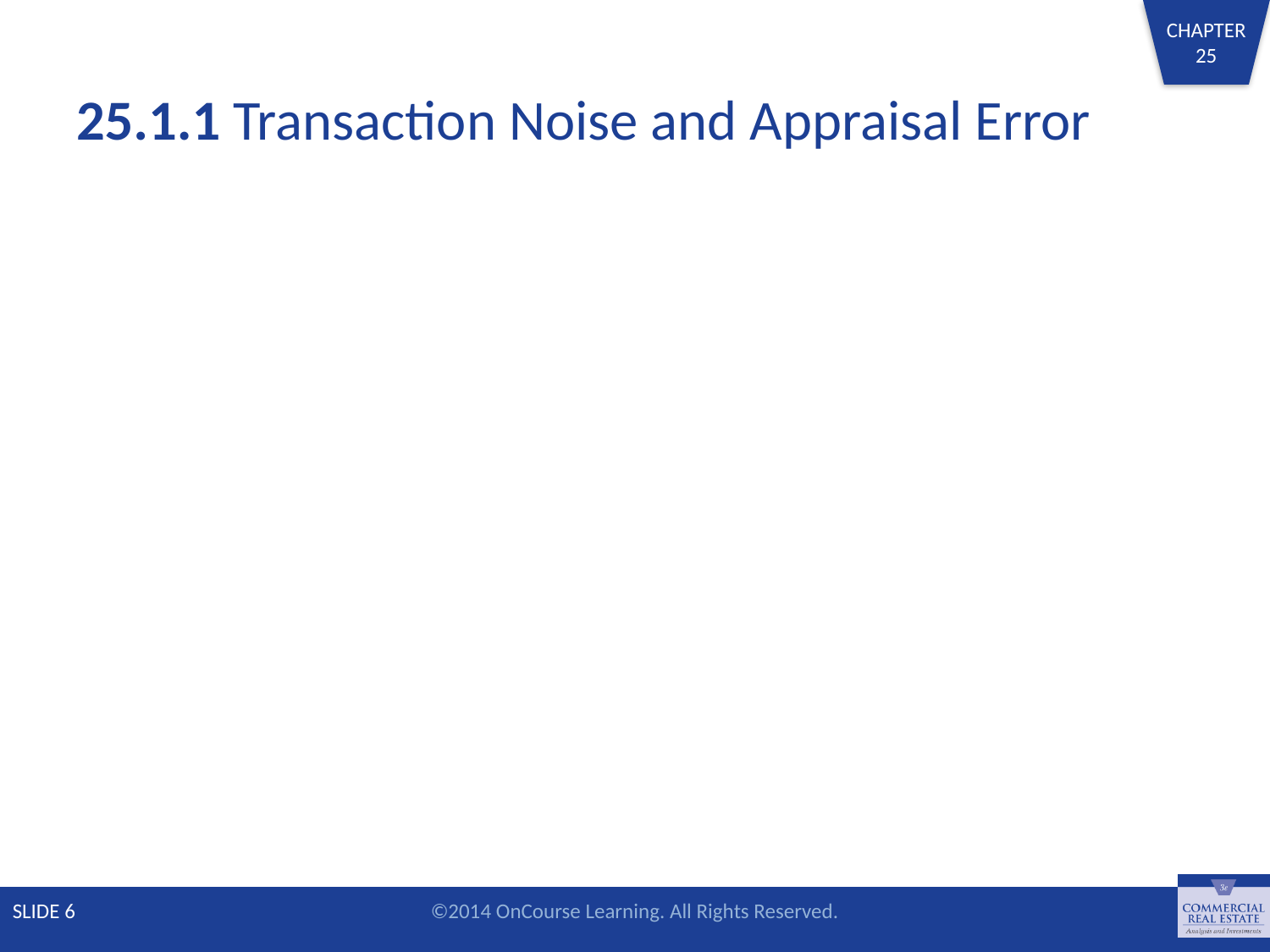

# 25.1.1 Transaction Noise and Appraisal Error

SLIDE 6